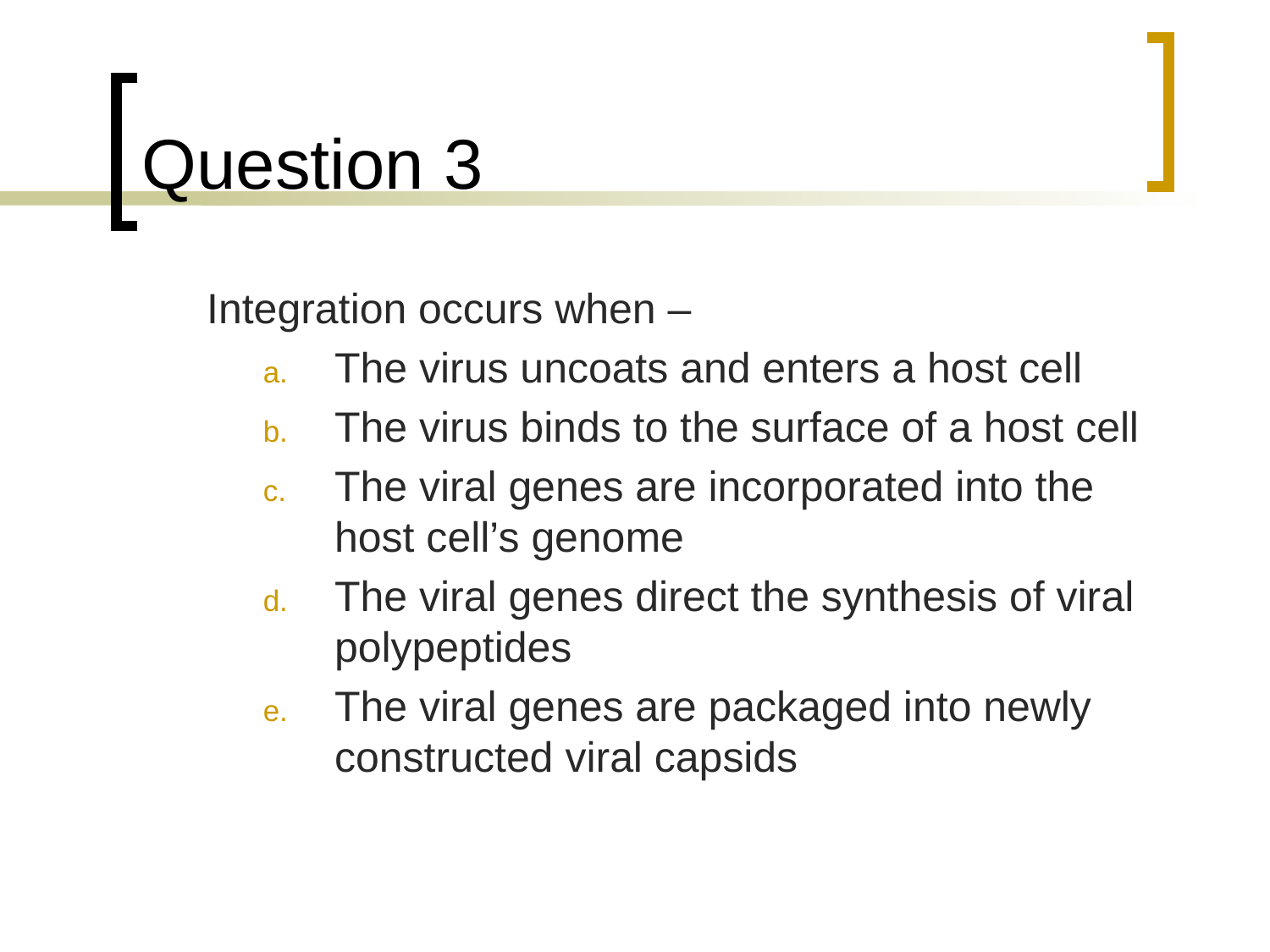

# Question 3
	Integration occurs when –
The virus uncoats and enters a host cell
The virus binds to the surface of a host cell
The viral genes are incorporated into the host cell’s genome
The viral genes direct the synthesis of viral polypeptides
The viral genes are packaged into newly constructed viral capsids